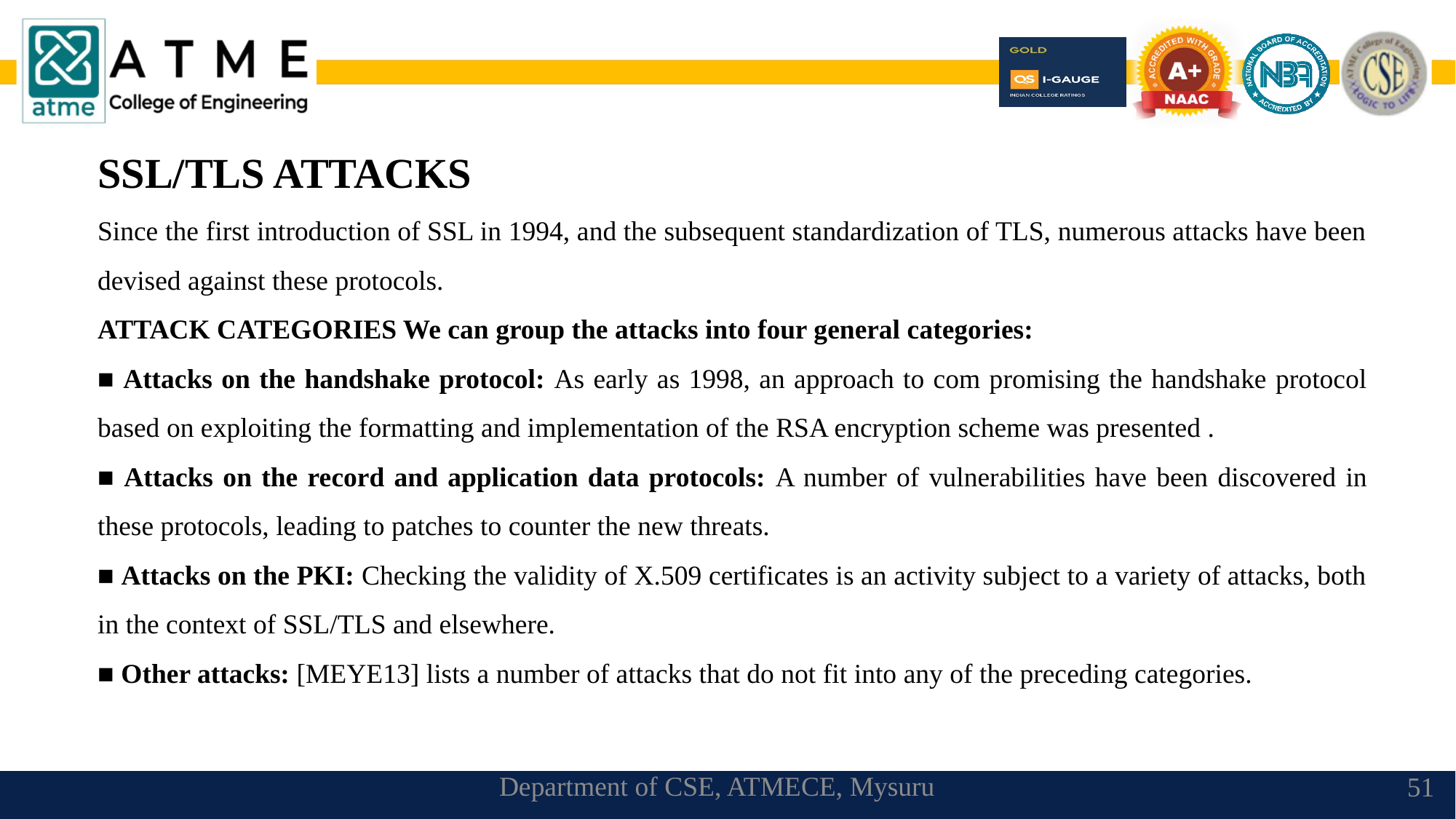

SSL/TLS ATTACKS
Since the first introduction of SSL in 1994, and the subsequent standardization of TLS, numerous attacks have been devised against these protocols.
ATTACK CATEGORIES We can group the attacks into four general categories:
■ Attacks on the handshake protocol: As early as 1998, an approach to com promising the handshake protocol based on exploiting the formatting and implementation of the RSA encryption scheme was presented .
■ Attacks on the record and application data protocols: A number of vulnerabilities have been discovered in these protocols, leading to patches to counter the new threats.
■ Attacks on the PKI: Checking the validity of X.509 certificates is an activity subject to a variety of attacks, both in the context of SSL/TLS and elsewhere.
■ Other attacks: [MEYE13] lists a number of attacks that do not fit into any of the preceding categories.
Department of CSE, ATMECE, Mysuru
51